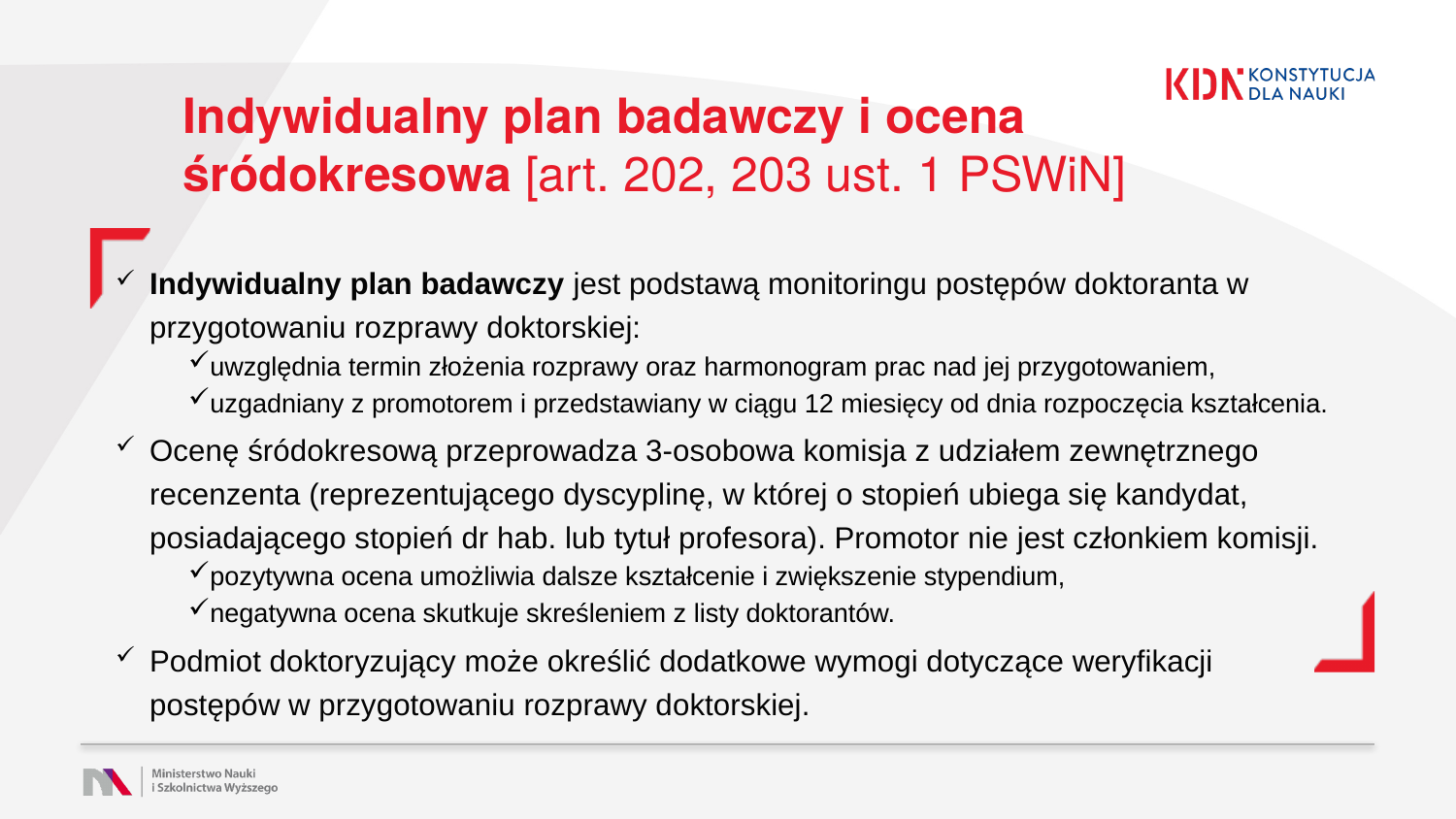

# Indywidualny plan badawczy i ocena śródokresowa [art. 202, 203 ust. 1 PSWiN]
Indywidualny plan badawczy jest podstawą monitoringu postępów doktoranta w przygotowaniu rozprawy doktorskiej:
uwzględnia termin złożenia rozprawy oraz harmonogram prac nad jej przygotowaniem,
uzgadniany z promotorem i przedstawiany w ciągu 12 miesięcy od dnia rozpoczęcia kształcenia.
Ocenę śródokresową przeprowadza 3-osobowa komisja z udziałem zewnętrznego recenzenta (reprezentującego dyscyplinę, w której o stopień ubiega się kandydat, posiadającego stopień dr hab. lub tytuł profesora). Promotor nie jest członkiem komisji.
pozytywna ocena umożliwia dalsze kształcenie i zwiększenie stypendium,
negatywna ocena skutkuje skreśleniem z listy doktorantów.
Podmiot doktoryzujący może określić dodatkowe wymogi dotyczące weryfikacji postępów w przygotowaniu rozprawy doktorskiej.